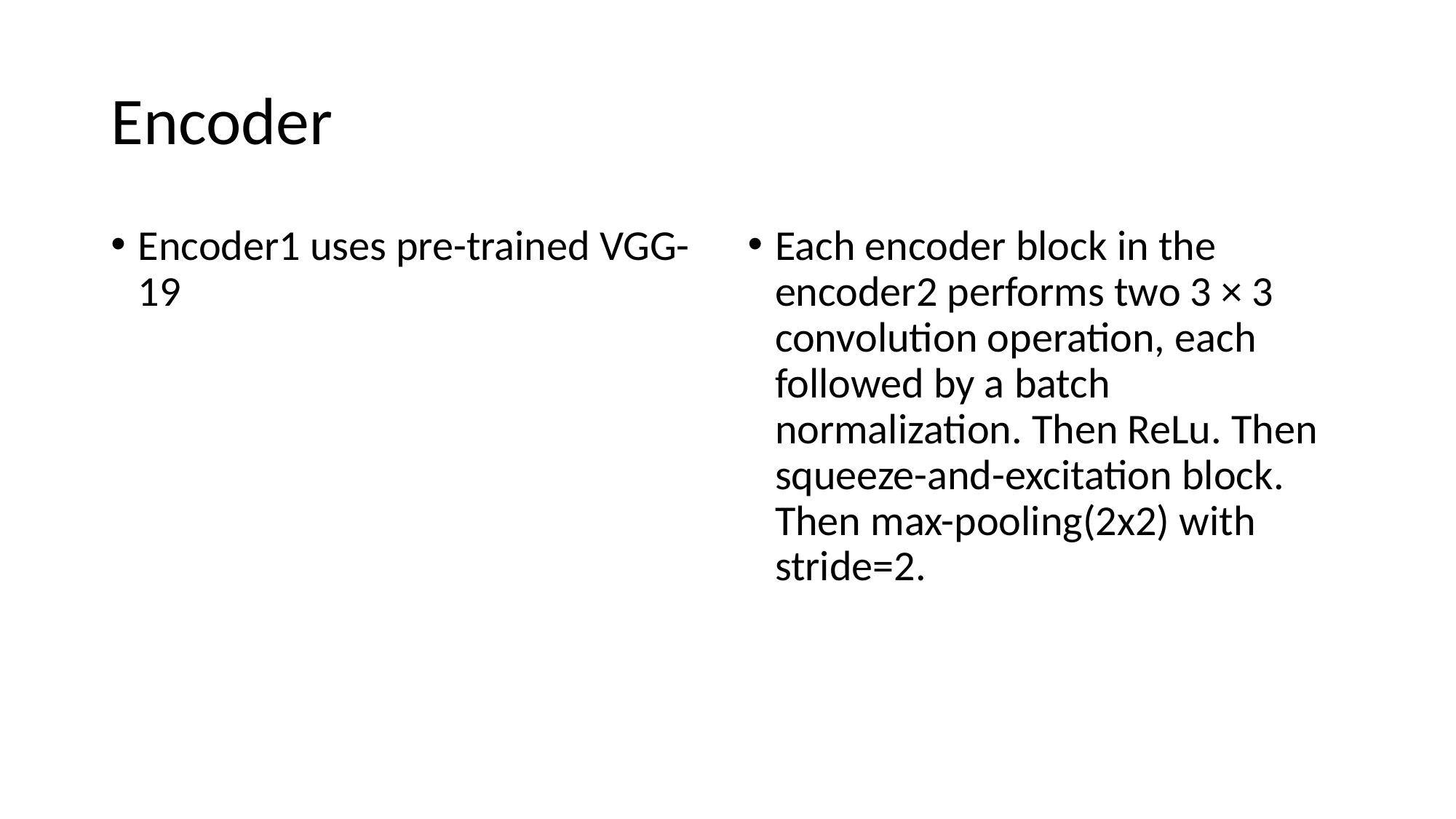

# Encoder
Encoder1 uses pre-trained VGG-19
Each encoder block in the encoder2 performs two 3 × 3 convolution operation, each followed by a batch normalization. Then ReLu. Then squeeze-and-excitation block. Then max-pooling(2x2) with stride=2.